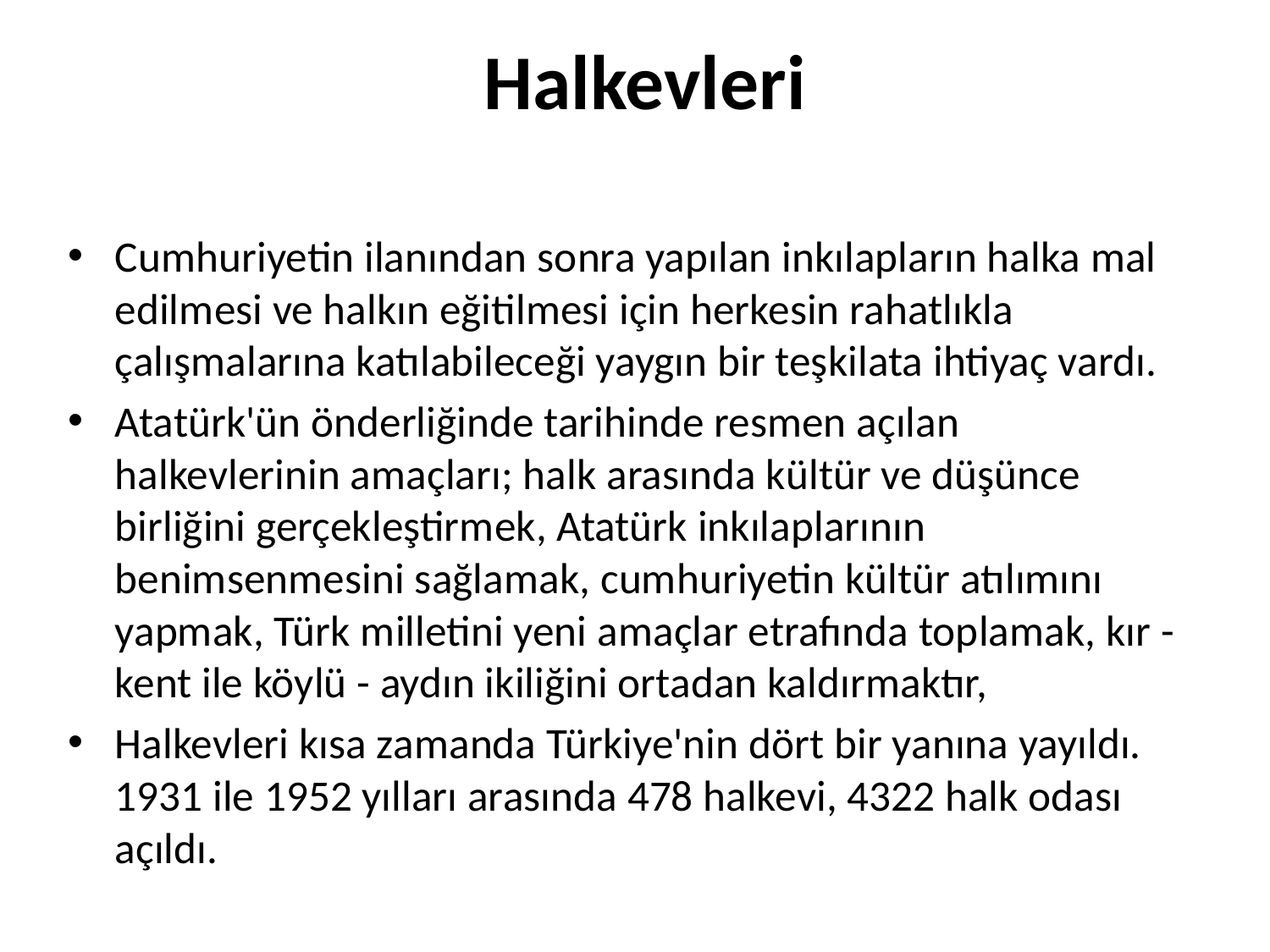

Halkevleri
Cumhuriyetin ilanından sonra yapılan inkılapların halka mal edilmesi ve halkın eğitilmesi için herkesin rahatlıkla çalışmalarına katılabileceği yaygın bir teşkilata ihtiyaç vardı.
Atatürk'ün önderliğinde tarihinde resmen açılan halkevlerinin amaçları; halk arasında kültür ve düşünce birliğini gerçekleştirmek, Atatürk inkılaplarının benimsenmesini sağlamak, cumhuriyetin kültür atılımını yapmak, Türk milletini yeni amaçlar etrafında toplamak, kır -kent ile köylü - aydın ikiliğini ortadan kaldırmaktır,
Halkevleri kısa zamanda Türkiye'nin dört bir yanına yayıldı. 1931 ile 1952 yılları arasında 478 halkevi, 4322 halk odası açıldı.